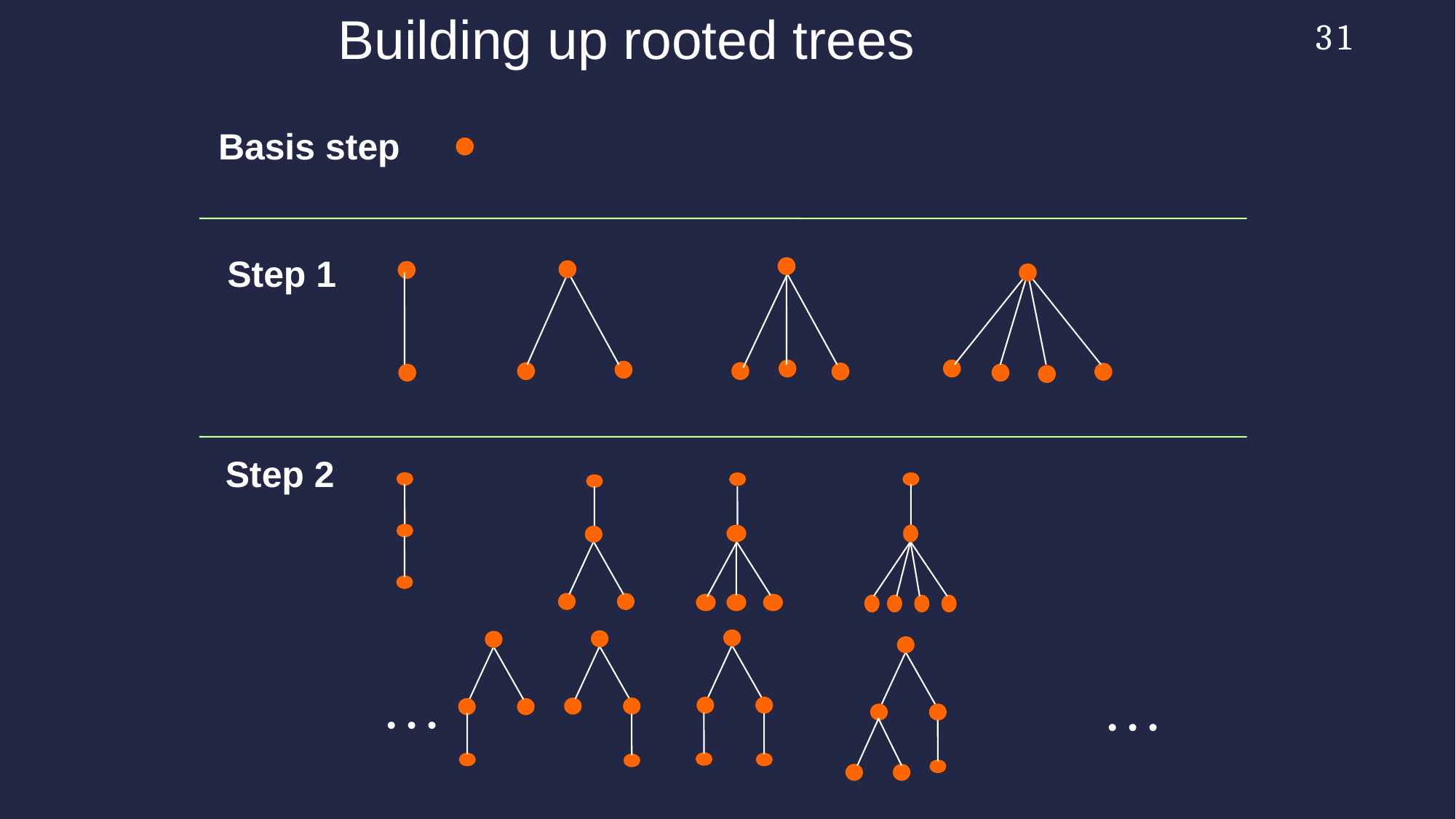

Building up rooted trees
31
Basis step

Step 1

Step 2

…
…